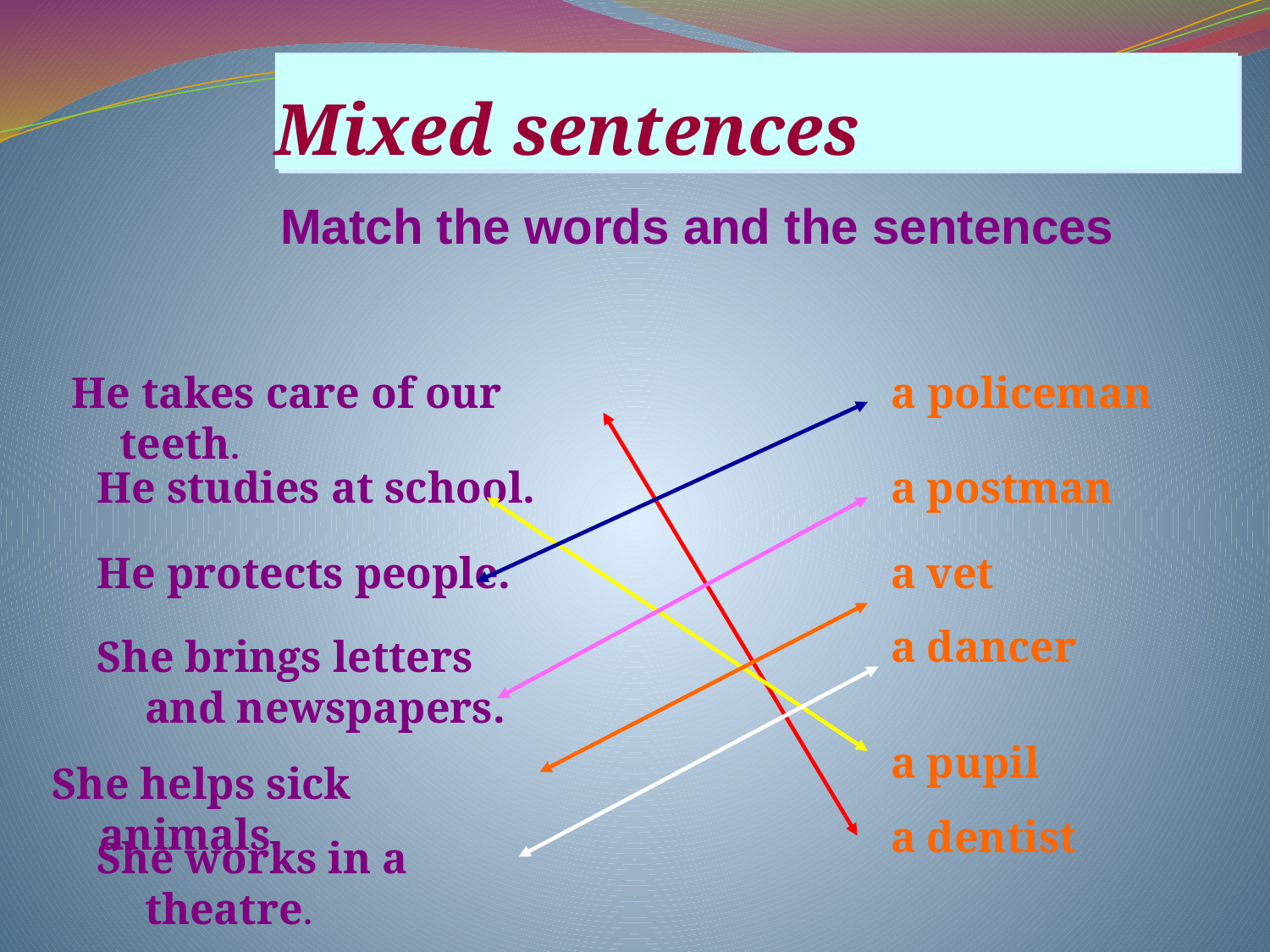

# Mixed sentences
Match the words and the sentences
He takes care of our teeth.
a policeman

He studies at school.
a postman

He protects people.
a vet

a dancer
She brings letters and newspapers.

a pupil
She helps sick animals.
a dentist
She works in a theatre.